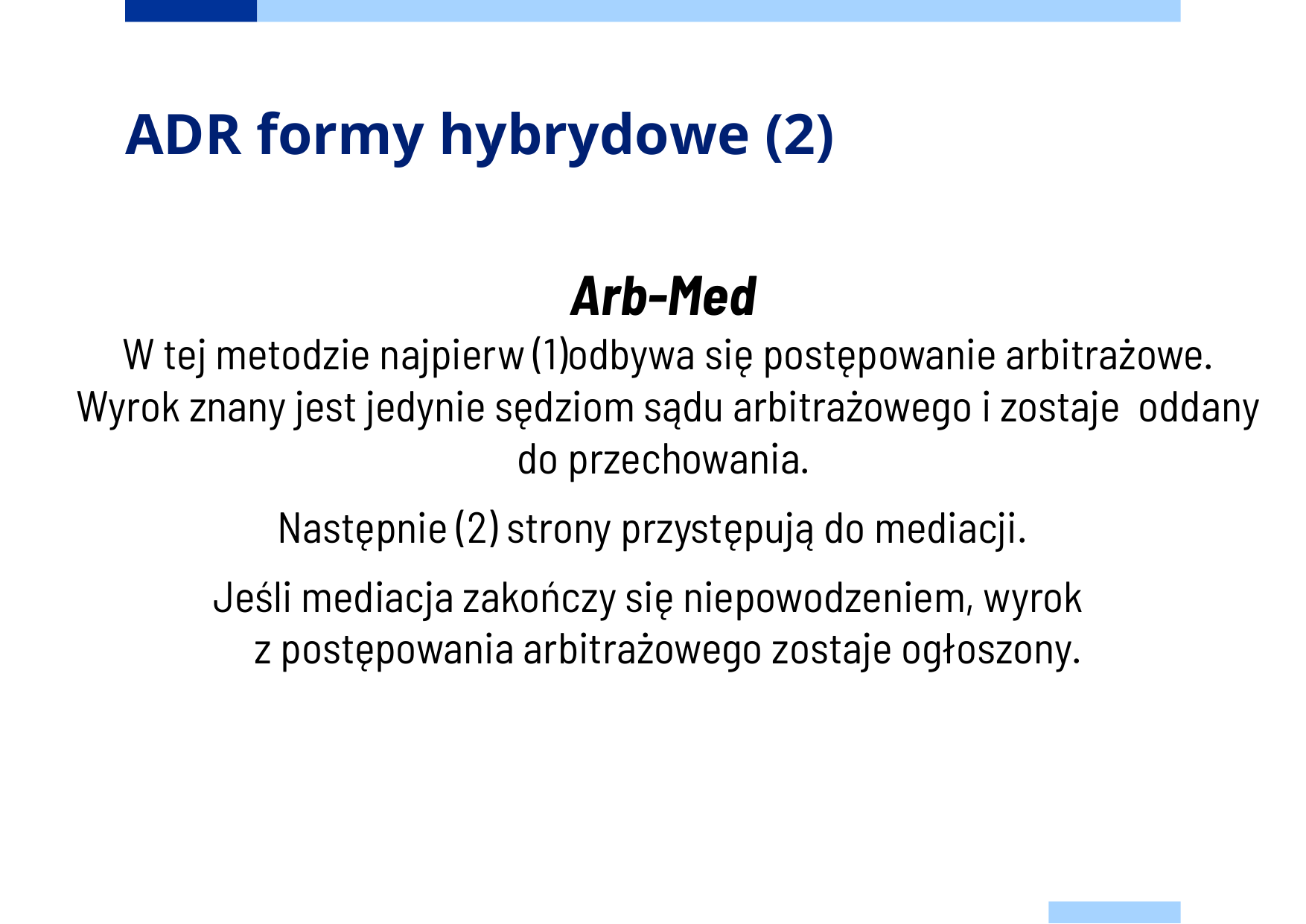

# ADR formy hybrydowe (2)
	Arb-Med
W tej metodzie najpierw (1)odbywa się postępowanie arbitrażowe. Wyrok znany jest jedynie sędziom sądu arbitrażowego i zostaje  oddany do przechowania.
Następnie (2) strony przystępują do mediacji.
Jeśli mediacja zakończy się niepowodzeniem, wyrok
z postępowania arbitrażowego zostaje ogłoszony.